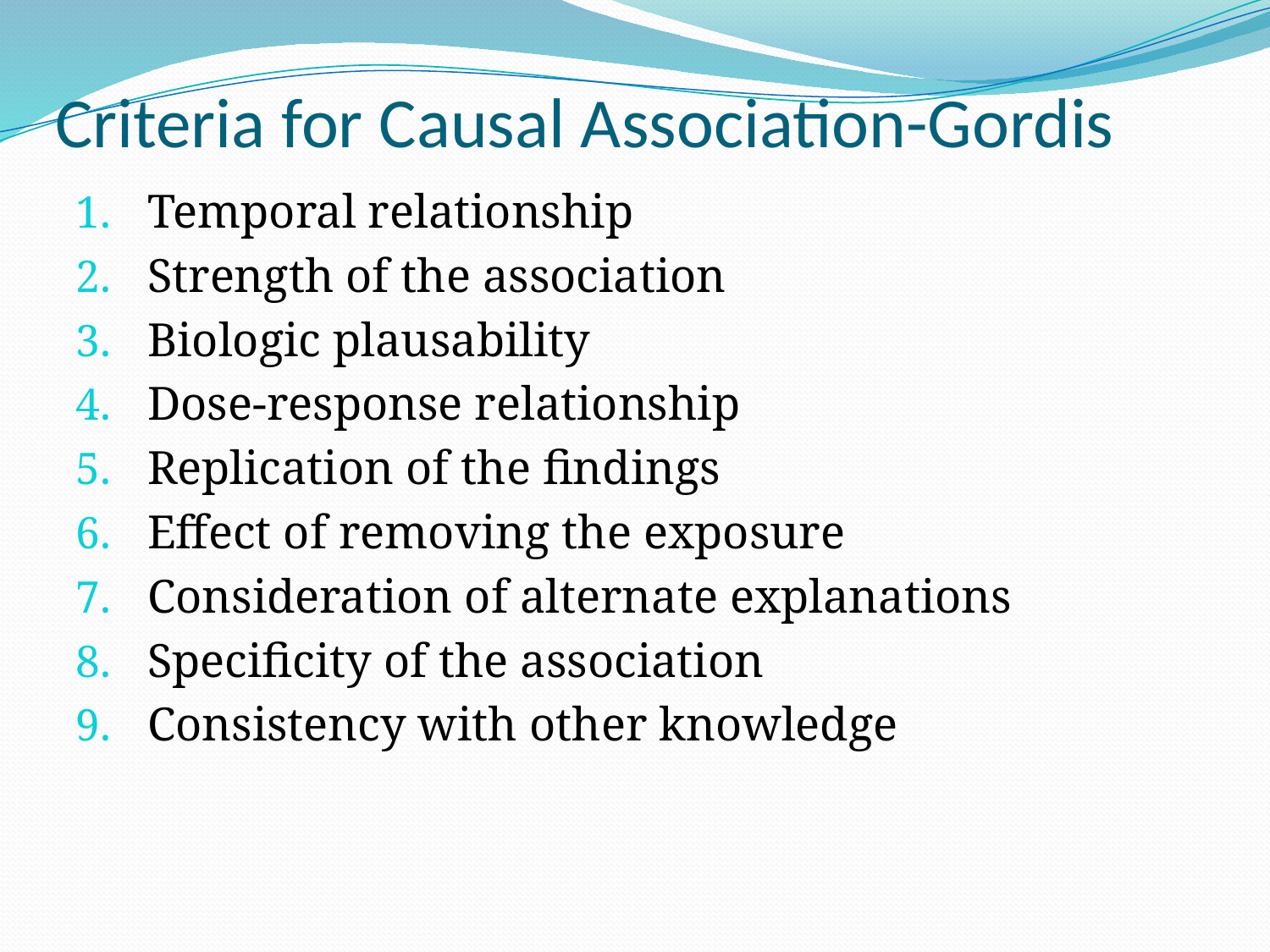

# Criteria for Causal Association-Gordis
Temporal relationship
Strength of the association
Biologic plausability
Dose-response relationship
Replication of the findings
Effect of removing the exposure
Consideration of alternate explanations
Specificity of the association
Consistency with other knowledge